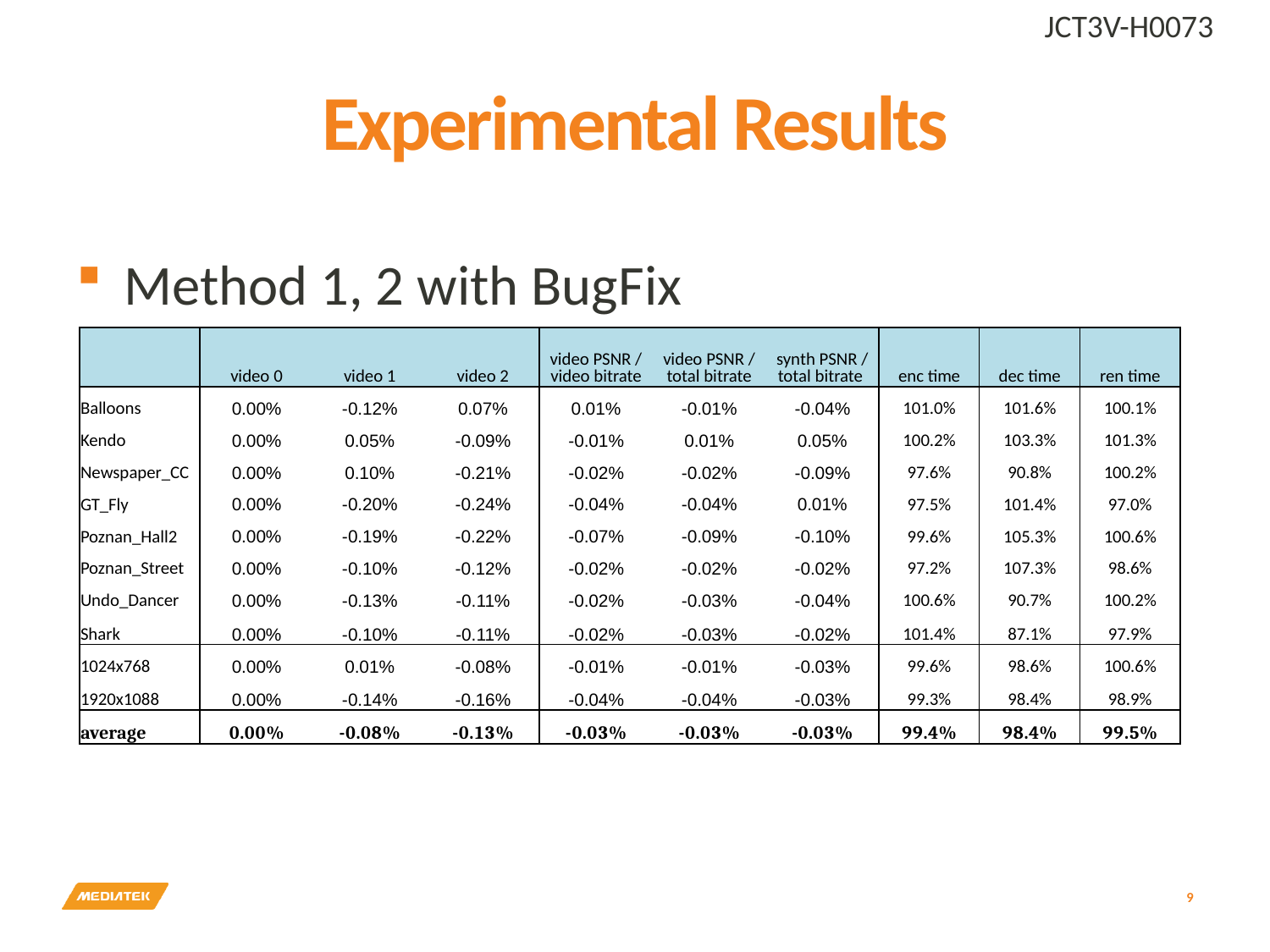

JCT3V-H0073

# Experimental Results
Method 1, 2 with BugFix
|  | video 0 | video 1 | video 2 | video PSNR / video bitrate | video PSNR / total bitrate | synth PSNR / total bitrate | enc time | dec time | ren time |
| --- | --- | --- | --- | --- | --- | --- | --- | --- | --- |
| Balloons | 0.00% | -0.12% | 0.07% | 0.01% | -0.01% | -0.04% | 101.0% | 101.6% | 100.1% |
| Kendo | 0.00% | 0.05% | -0.09% | -0.01% | 0.01% | 0.05% | 100.2% | 103.3% | 101.3% |
| Newspaper\_CC | 0.00% | 0.10% | -0.21% | -0.02% | -0.02% | -0.09% | 97.6% | 90.8% | 100.2% |
| GT\_Fly | 0.00% | -0.20% | -0.24% | -0.04% | -0.04% | 0.01% | 97.5% | 101.4% | 97.0% |
| Poznan\_Hall2 | 0.00% | -0.19% | -0.22% | -0.07% | -0.09% | -0.10% | 99.6% | 105.3% | 100.6% |
| Poznan\_Street | 0.00% | -0.10% | -0.12% | -0.02% | -0.02% | -0.02% | 97.2% | 107.3% | 98.6% |
| Undo\_Dancer | 0.00% | -0.13% | -0.11% | -0.02% | -0.03% | -0.04% | 100.6% | 90.7% | 100.2% |
| Shark | 0.00% | -0.10% | -0.11% | -0.02% | -0.03% | -0.02% | 101.4% | 87.1% | 97.9% |
| 1024x768 | 0.00% | 0.01% | -0.08% | -0.01% | -0.01% | -0.03% | 99.6% | 98.6% | 100.6% |
| 1920x1088 | 0.00% | -0.14% | -0.16% | -0.04% | -0.04% | -0.03% | 99.3% | 98.4% | 98.9% |
| average | 0.00% | -0.08% | -0.13% | -0.03% | -0.03% | -0.03% | 99.4% | 98.4% | 99.5% |
9